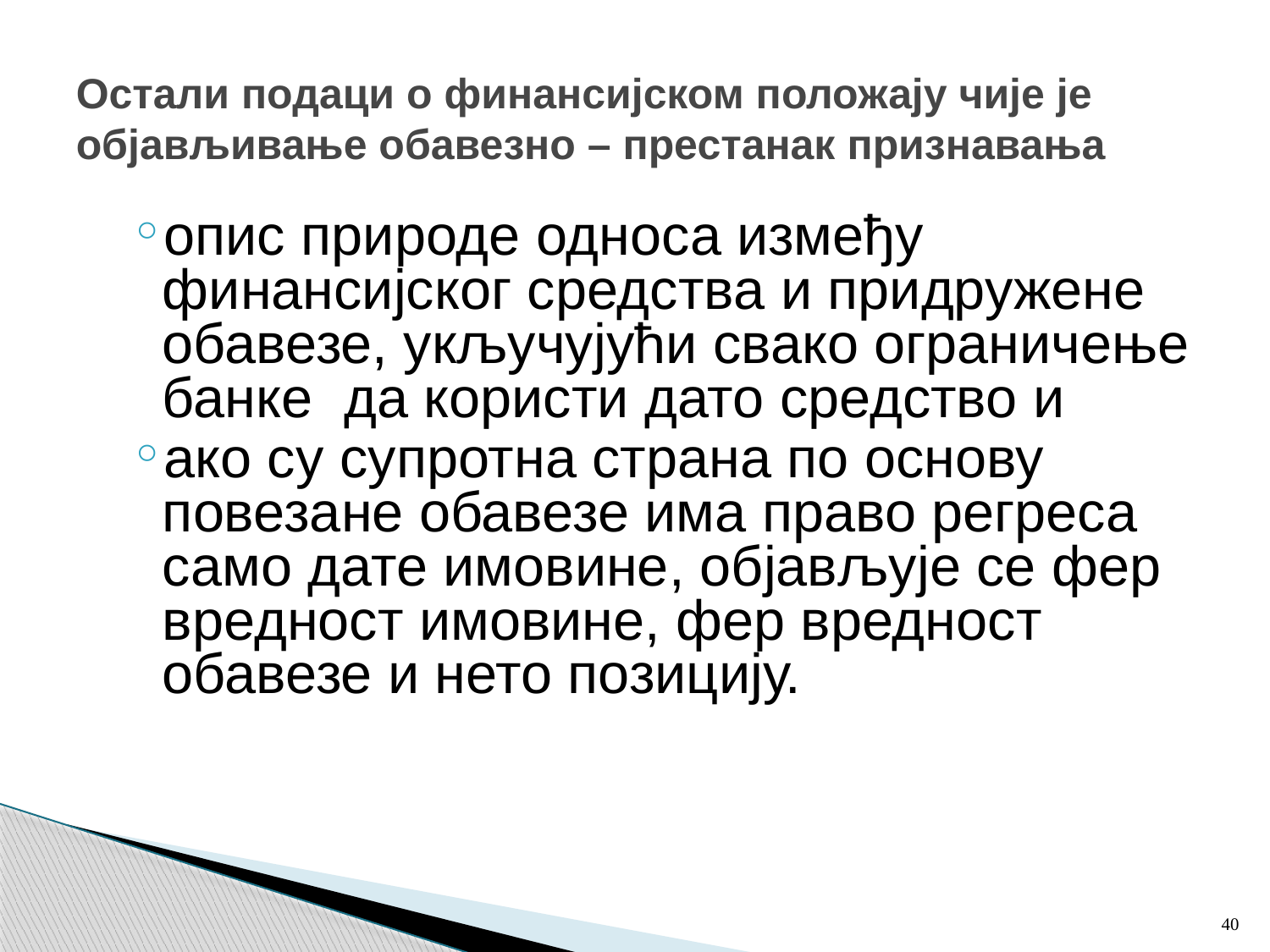

# Остали подаци о финансијском положају чије је објављивање обавезно – престанак признавања
опис природе односа између финансијског средства и придружене обавезе, укључујући свако ограничење банке  да користи дато средство и
ако су супротна страна по основу повезане обавезе има право регреса само дате имовине, објављује се фер вредност имовине, фер вредност обавезе и нето позицију.

40